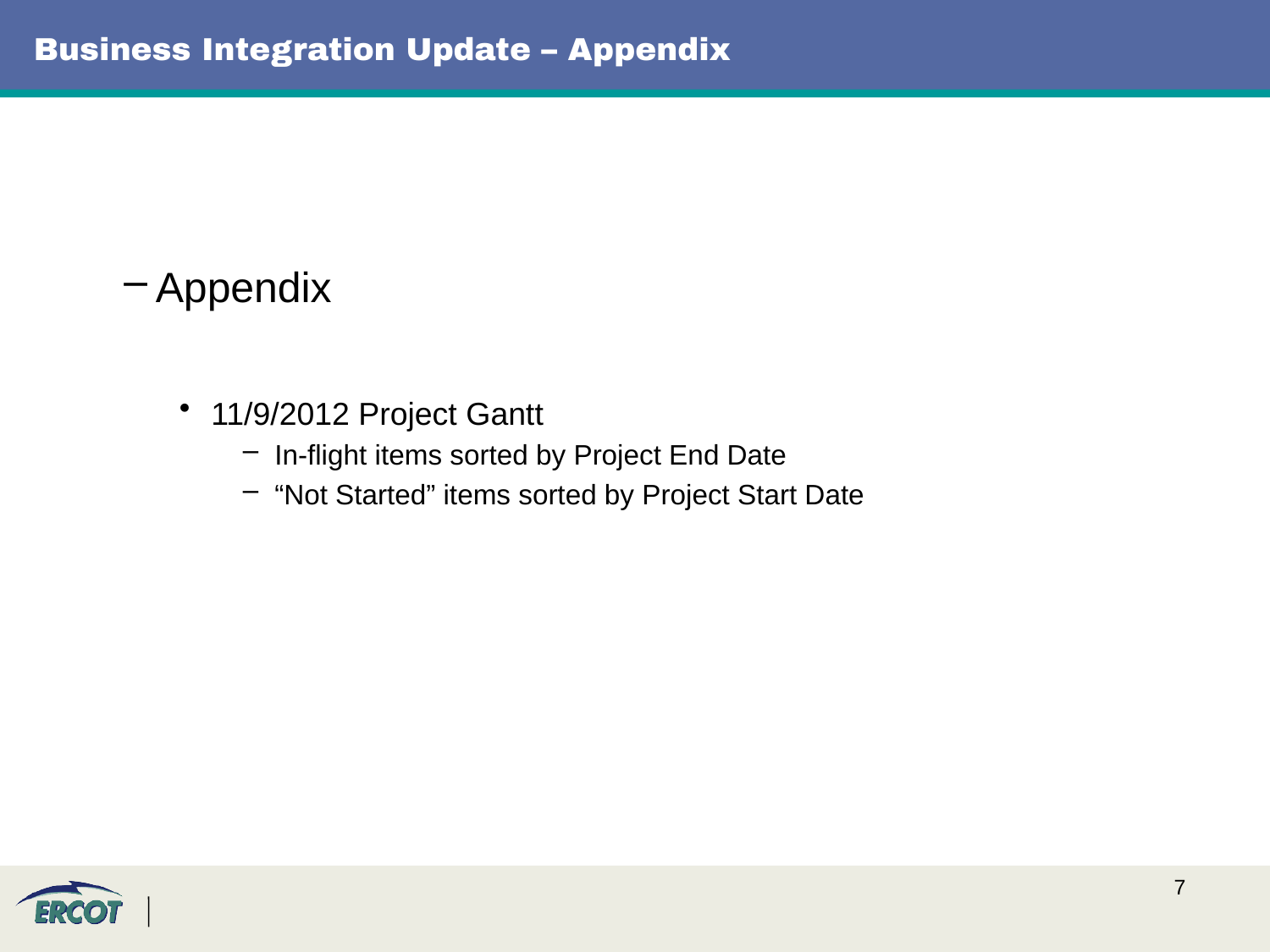

# Business Integration Update – Appendix
Appendix

11/9/2012 Project Gantt
In-flight items sorted by Project End Date
“Not Started” items sorted by Project Start Date